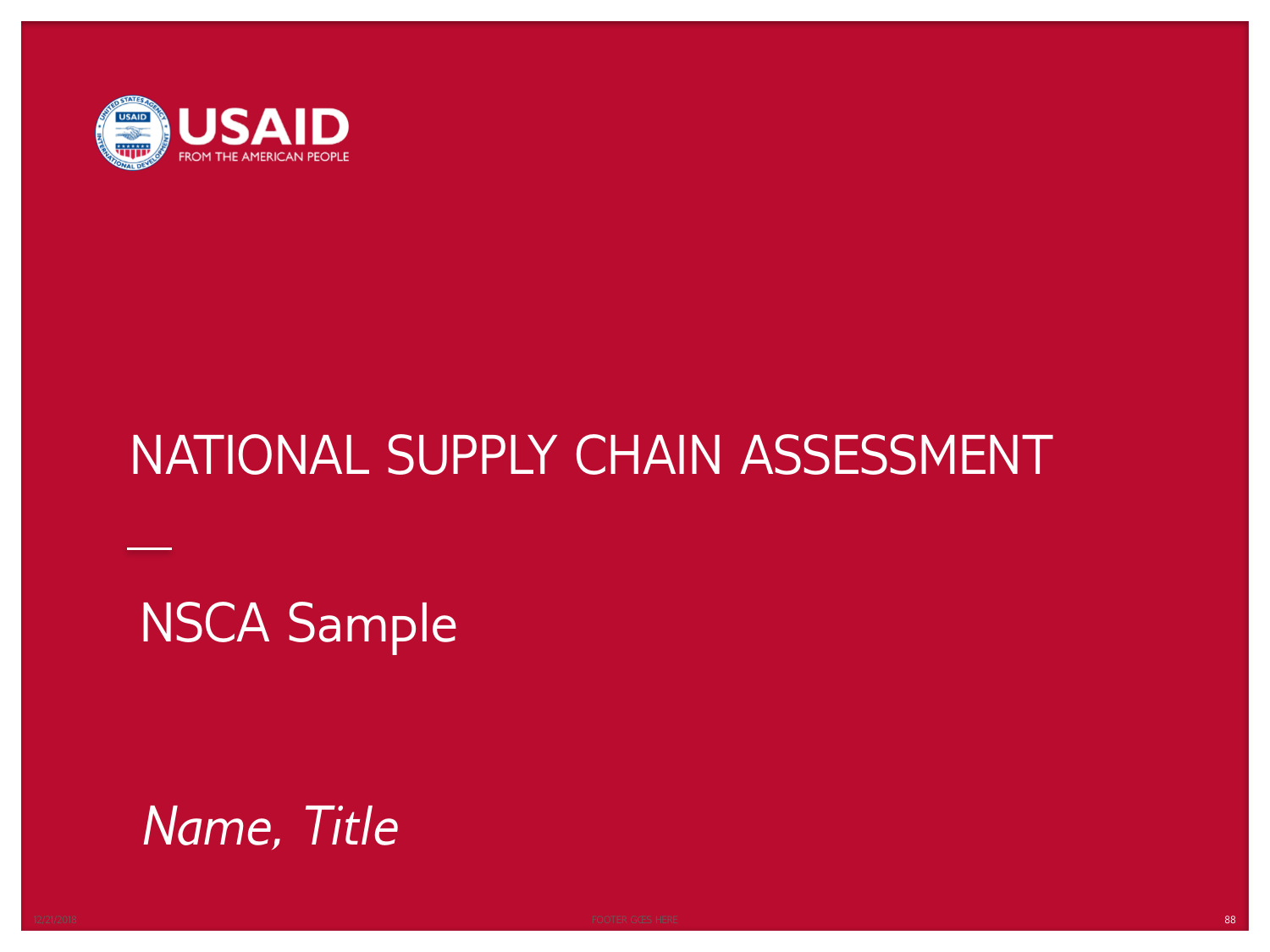

12/21/2018
FOOTER GOES HERE
# NSCA Sample Name, Title
88